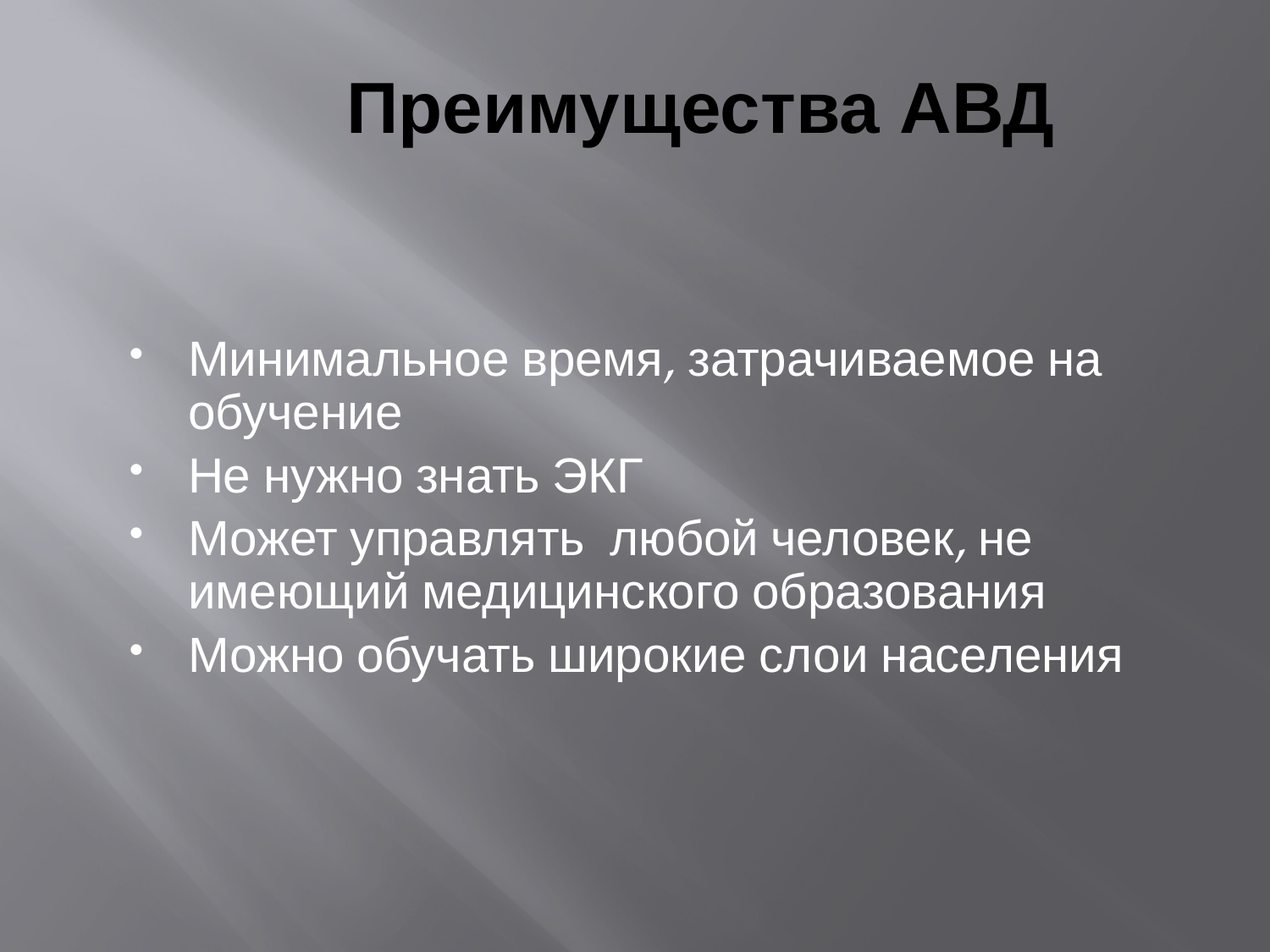

# Преимущества АВД
Минимальное время, затрачиваемое на обучение
Не нужно знать ЭКГ
Может управлять  любой человек, не имеющий медицинского образования
Можно обучать широкие слои населения